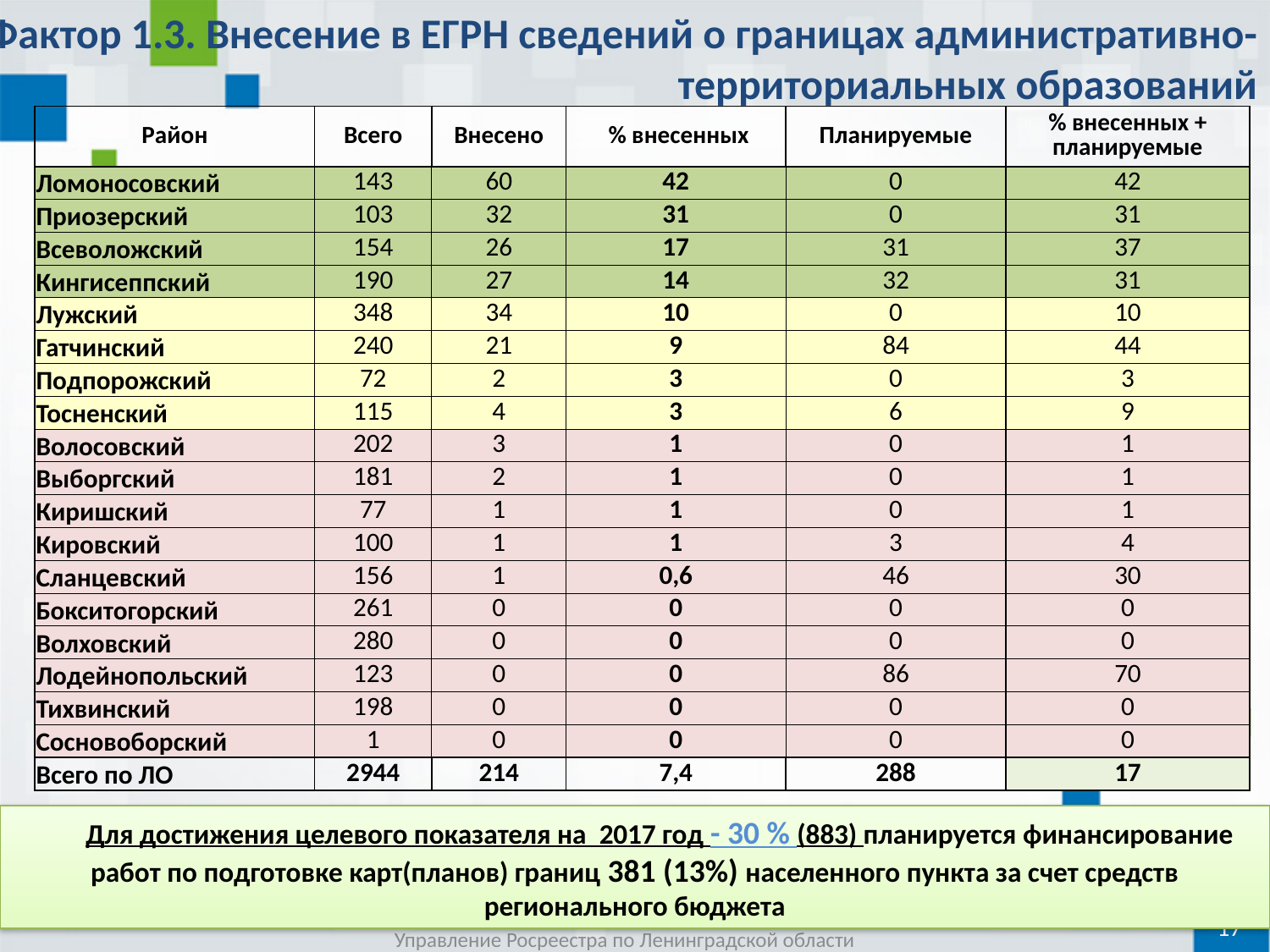

Фактор 1.3. Внесение в ЕГРН сведений о границах административно-территориальных образований
| Район | Всего | Внесено | % внесенных | Планируемые | % внесенных + планируемые |
| --- | --- | --- | --- | --- | --- |
| Ломоносовский | 143 | 60 | 42 | 0 | 42 |
| Приозерский | 103 | 32 | 31 | 0 | 31 |
| Всеволожский | 154 | 26 | 17 | 31 | 37 |
| Кингисеппский | 190 | 27 | 14 | 32 | 31 |
| Лужский | 348 | 34 | 10 | 0 | 10 |
| Гатчинский | 240 | 21 | 9 | 84 | 44 |
| Подпорожский | 72 | 2 | 3 | 0 | 3 |
| Тосненский | 115 | 4 | 3 | 6 | 9 |
| Волосовский | 202 | 3 | 1 | 0 | 1 |
| Выборгский | 181 | 2 | 1 | 0 | 1 |
| Киришский | 77 | 1 | 1 | 0 | 1 |
| Кировский | 100 | 1 | 1 | 3 | 4 |
| Сланцевский | 156 | 1 | 0,6 | 46 | 30 |
| Бокситогорский | 261 | 0 | 0 | 0 | 0 |
| Волховский | 280 | 0 | 0 | 0 | 0 |
| Лодейнопольский | 123 | 0 | 0 | 86 | 70 |
| Тихвинский | 198 | 0 | 0 | 0 | 0 |
| Сосновоборский | 1 | 0 | 0 | 0 | 0 |
| Всего по ЛО | 2944 | 214 | 7,4 | 288 | 17 |
Для достижения целевого показателя на  2017 год - 30 % (883) планируется финансирование работ по подготовке карт(планов) границ 381 (13%) населенного пункта за счет средств регионального бюджета
17
Управление Росреестра по Ленинградской области